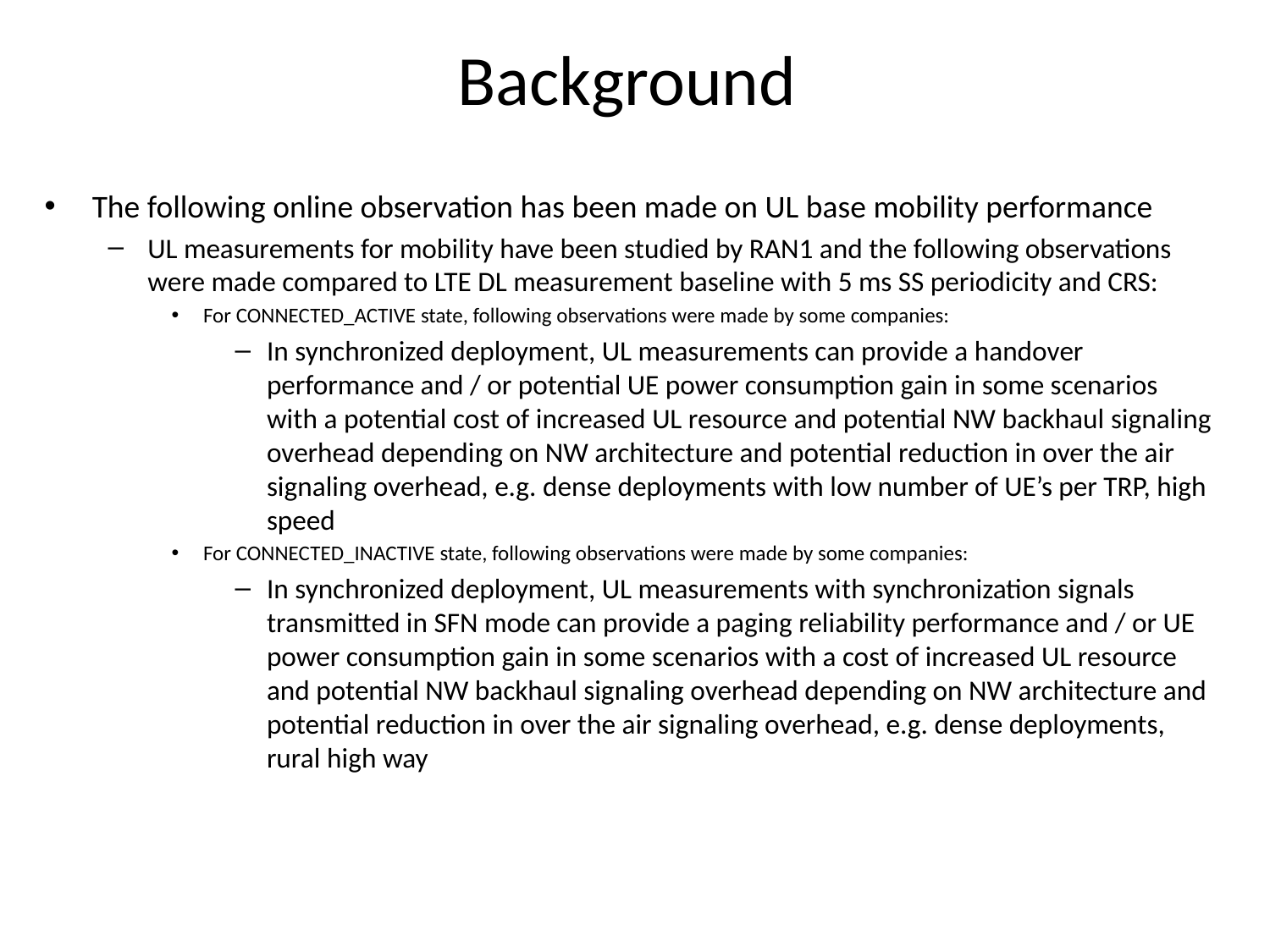

Background
The following online observation has been made on UL base mobility performance
UL measurements for mobility have been studied by RAN1 and the following observations were made compared to LTE DL measurement baseline with 5 ms SS periodicity and CRS:
For CONNECTED_ACTIVE state, following observations were made by some companies:
In synchronized deployment, UL measurements can provide a handover performance and / or potential UE power consumption gain in some scenarios with a potential cost of increased UL resource and potential NW backhaul signaling overhead depending on NW architecture and potential reduction in over the air signaling overhead, e.g. dense deployments with low number of UE’s per TRP, high speed
For CONNECTED_INACTIVE state, following observations were made by some companies:
In synchronized deployment, UL measurements with synchronization signals transmitted in SFN mode can provide a paging reliability performance and / or UE power consumption gain in some scenarios with a cost of increased UL resource and potential NW backhaul signaling overhead depending on NW architecture and potential reduction in over the air signaling overhead, e.g. dense deployments, rural high way